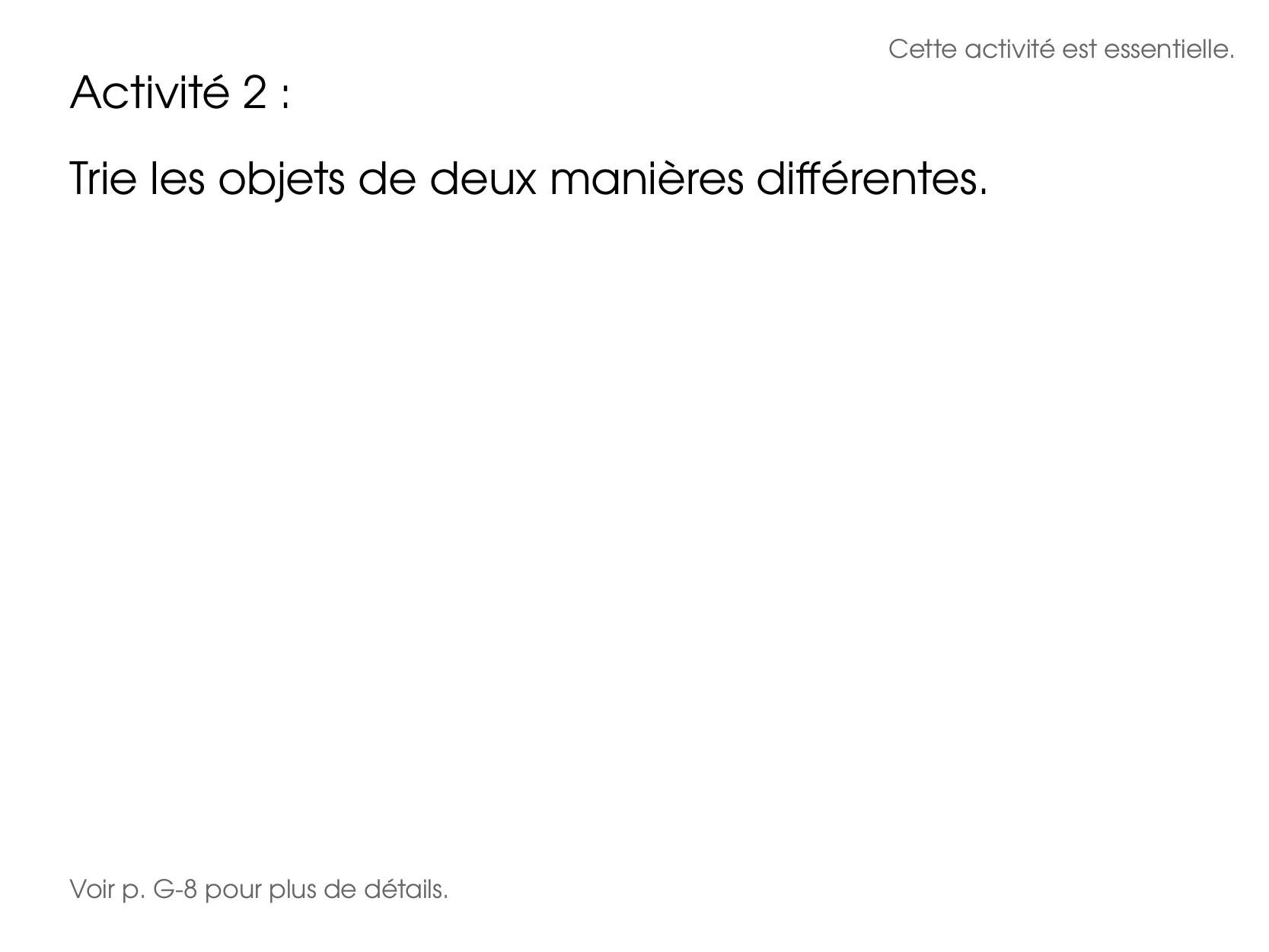

Cette activité est essentielle.
Activité 2 :
Trie les objets de deux manières différentes.
Voir p. G-8 pour plus de détails.